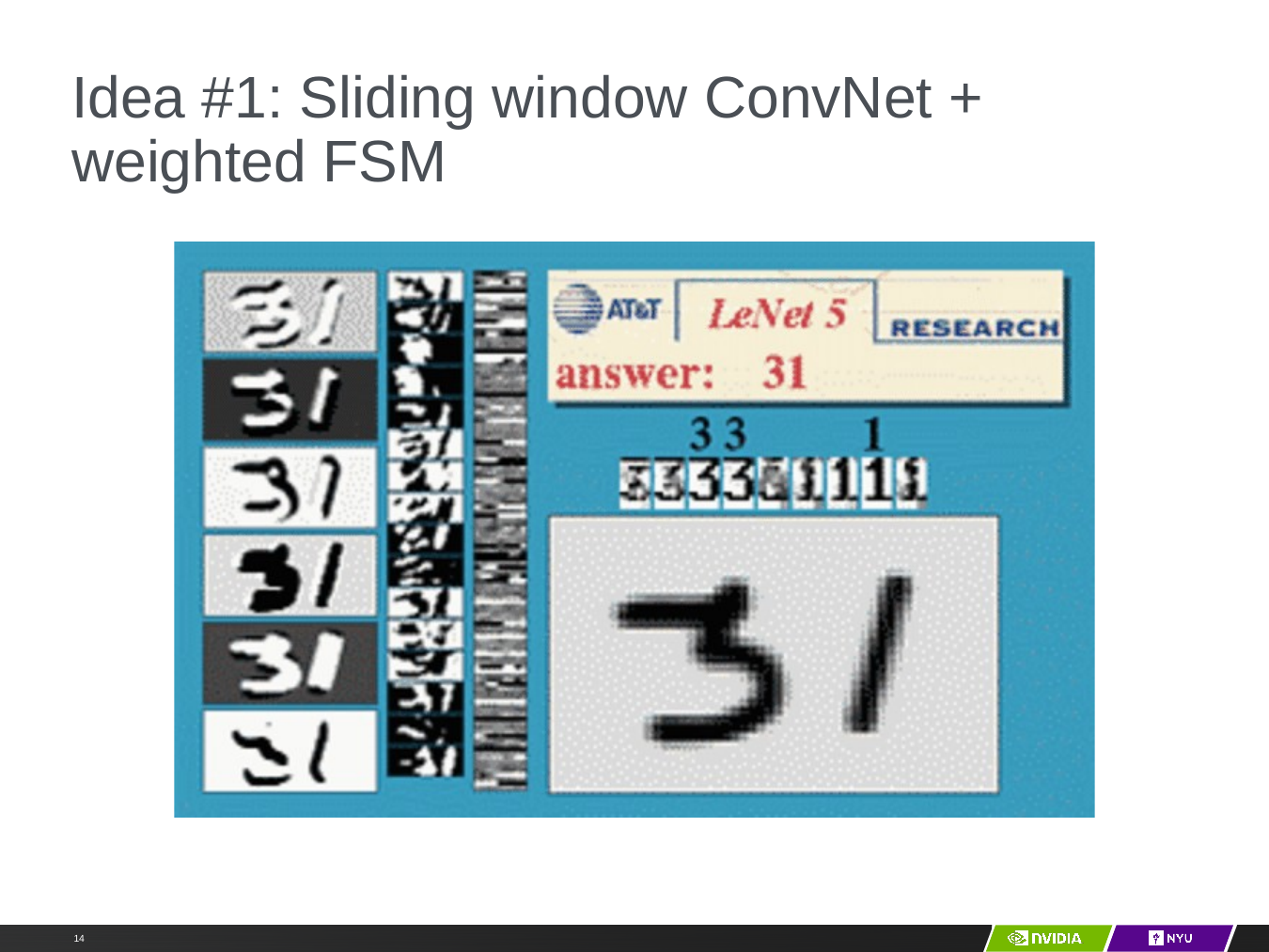

# Idea #1: Sliding window ConvNet + weighted FSM
Y LeCun